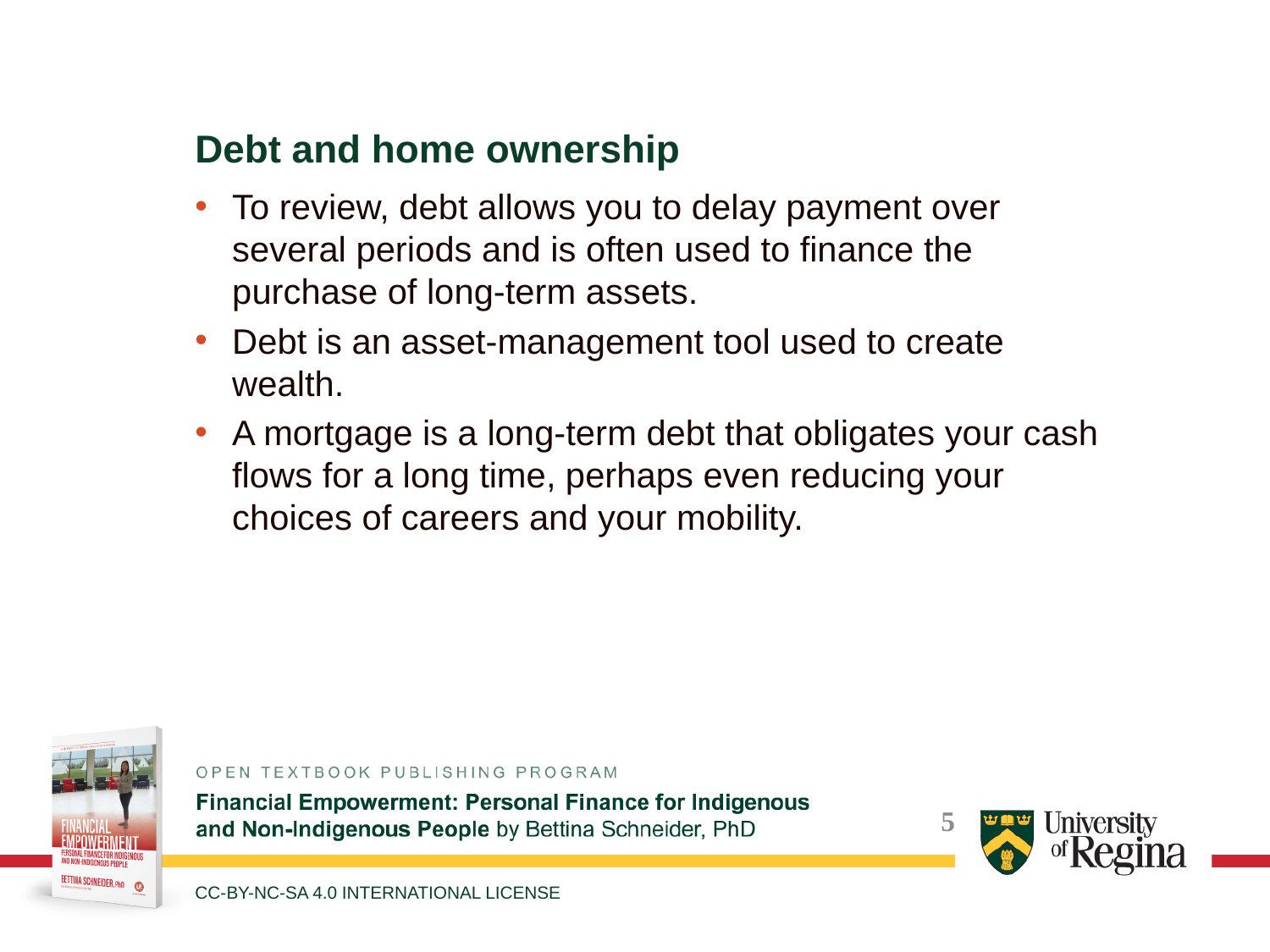

Debt and home ownership
To review, debt allows you to delay payment over several periods and is often used to finance the purchase of long-term assets.
Debt is an asset-management tool used to create wealth.
A mortgage is a long-term debt that obligates your cash flows for a long time, perhaps even reducing your choices of careers and your mobility.

CC-BY-NC-SA 4.0 INTERNATIONAL LICENSE